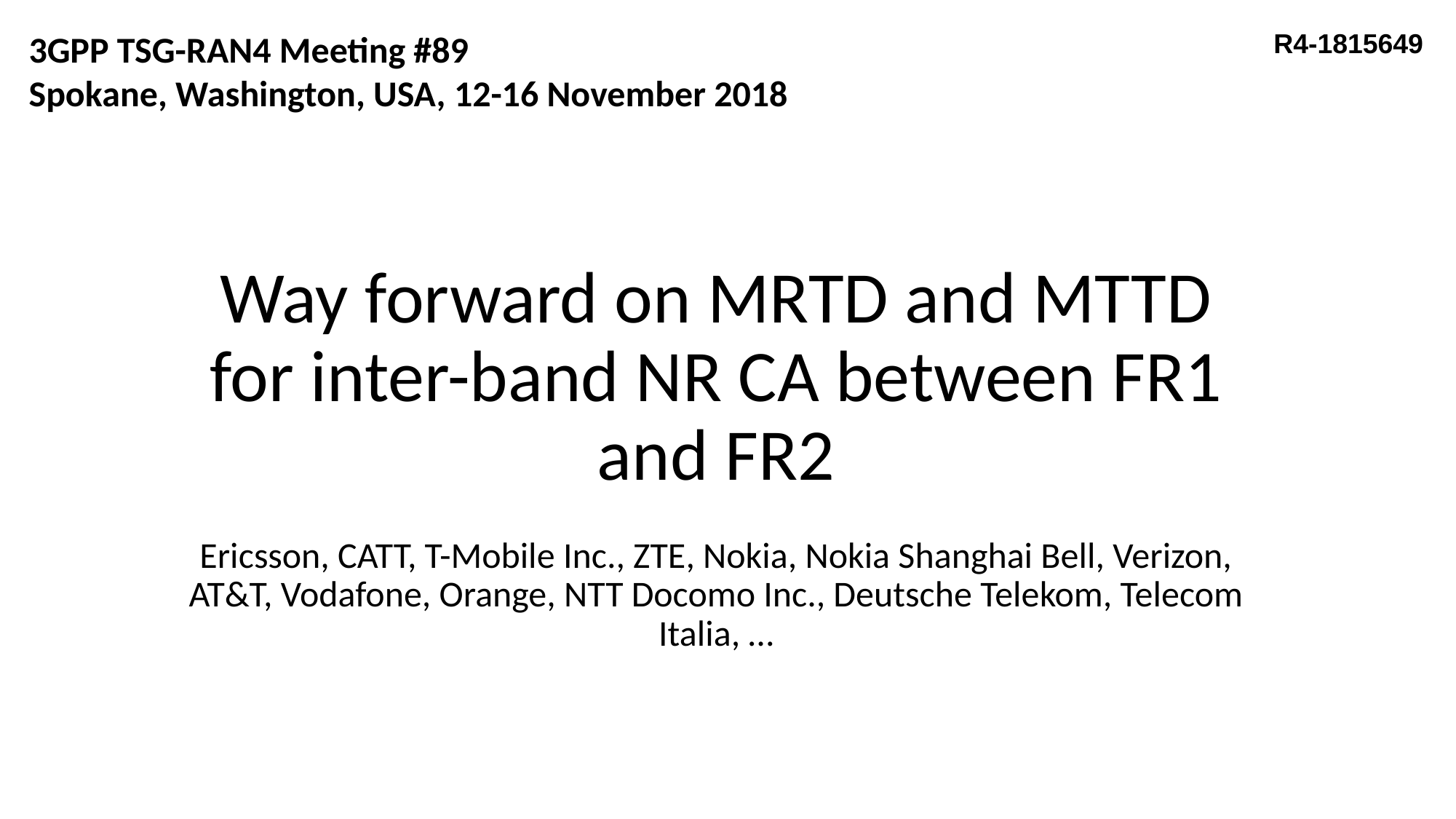

3GPP TSG-RAN4 Meeting #89
Spokane, Washington, USA, 12-16 November 2018

R4-1815649
# Way forward on MRTD and MTTD for inter-band NR CA between FR1 and FR2
Ericsson, CATT, T-Mobile Inc., ZTE, Nokia, Nokia Shanghai Bell, Verizon, AT&T, Vodafone, Orange, NTT Docomo Inc., Deutsche Telekom, Telecom Italia, …